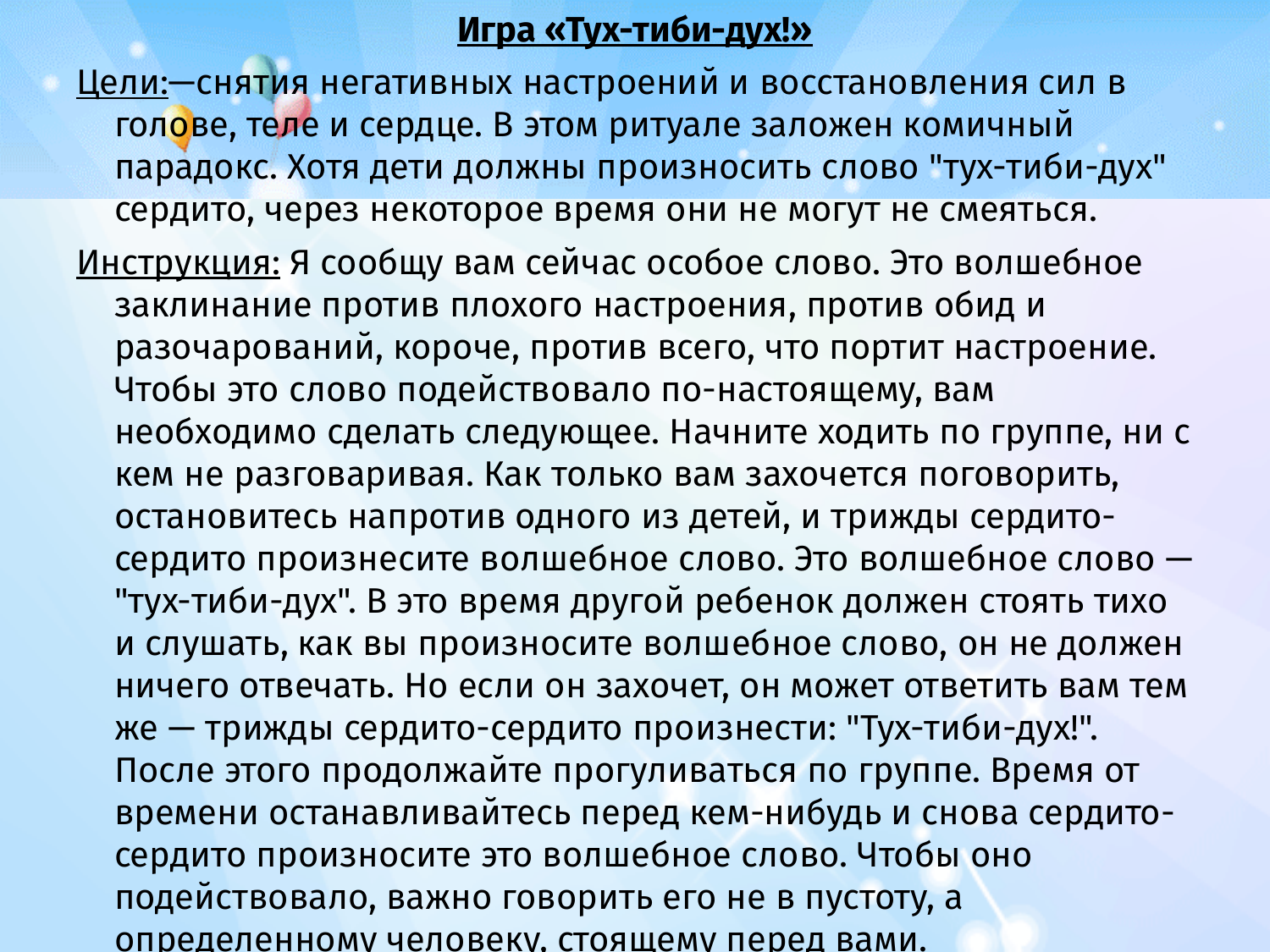

Игра «Тух-тиби-дух!»
Цели:—снятия негативных настроений и восстановления сил в голове, теле и сердце. В этом ритуале заложен комичный парадокс. Хотя дети должны произносить слово "тух-тиби-дух" сердито, через некоторое время они не могут не смеяться.
Инструкция: Я сообщу вам сейчас особое слово. Это волшебное заклинание против плохого настроения, против обид и разочарований, короче, против всего, что портит настроение. Чтобы это слово подействовало по-настоящему, вам необходимо сделать следующее. Начните ходить по группе, ни с кем не разговаривая. Как только вам захочется поговорить, остановитесь напротив одного из детей, и трижды сердито-сердито произнесите волшебное слово. Это волшебное слово — "тух-тиби-дух". В это время другой ребенок должен стоять тихо и слушать, как вы произносите волшебное слово, он не должен ничего отвечать. Но если он захочет, он может ответить вам тем же — трижды сердито-сердито произнести: "Тух-тиби-дух!". После этого продолжайте прогуливаться по группе. Время от времени останавливайтесь перед кем-нибудь и снова сердито-сердито произносите это волшебное слово. Чтобы оно подействовало, важно говорить его не в пустоту, а определенному человеку, стоящему перед вами.